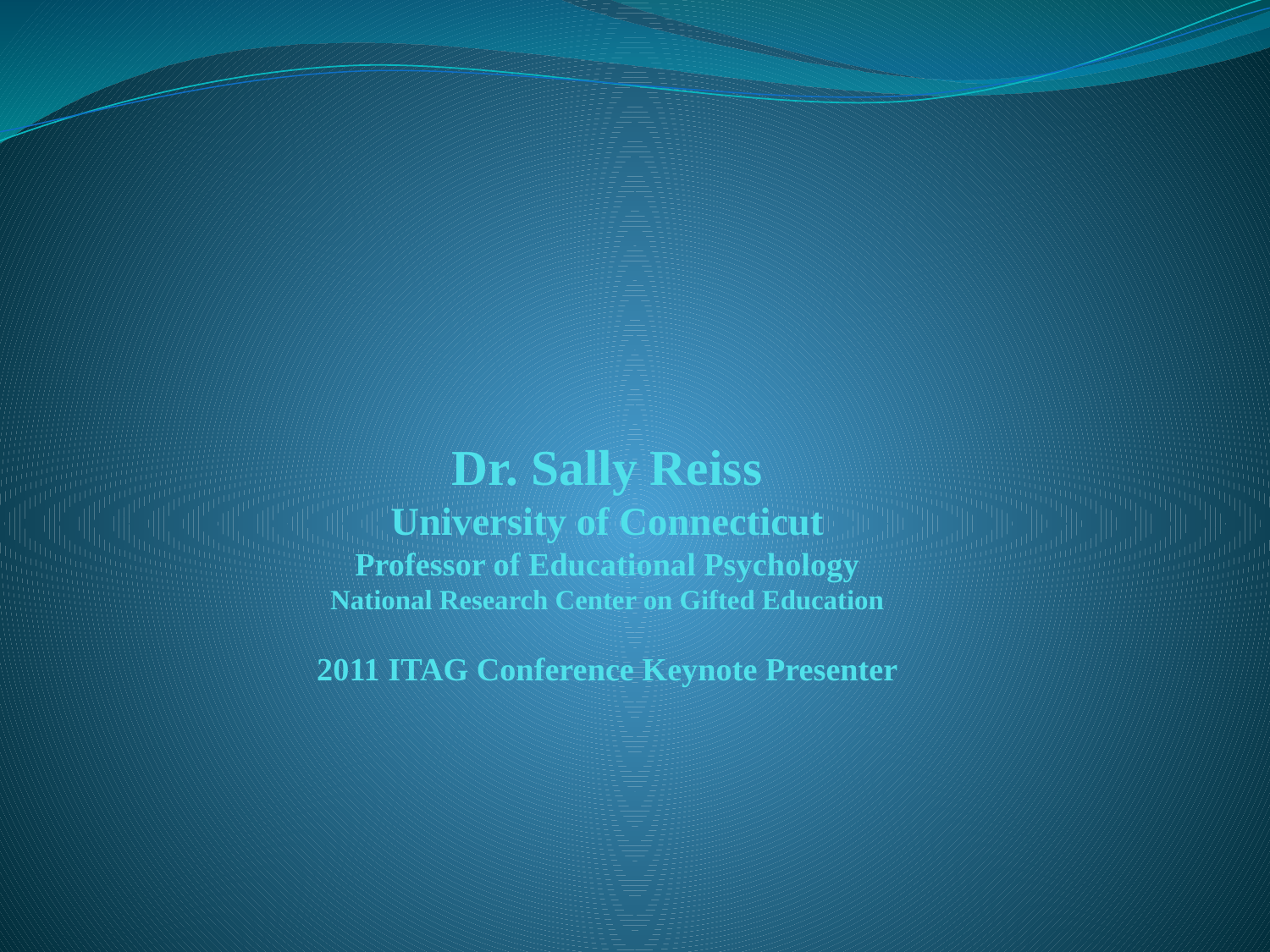

# Dr. Sally Reiss University of Connecticut Professor of Educational Psychology National Research Center on Gifted Education 2011 ITAG Conference Keynote Presenter